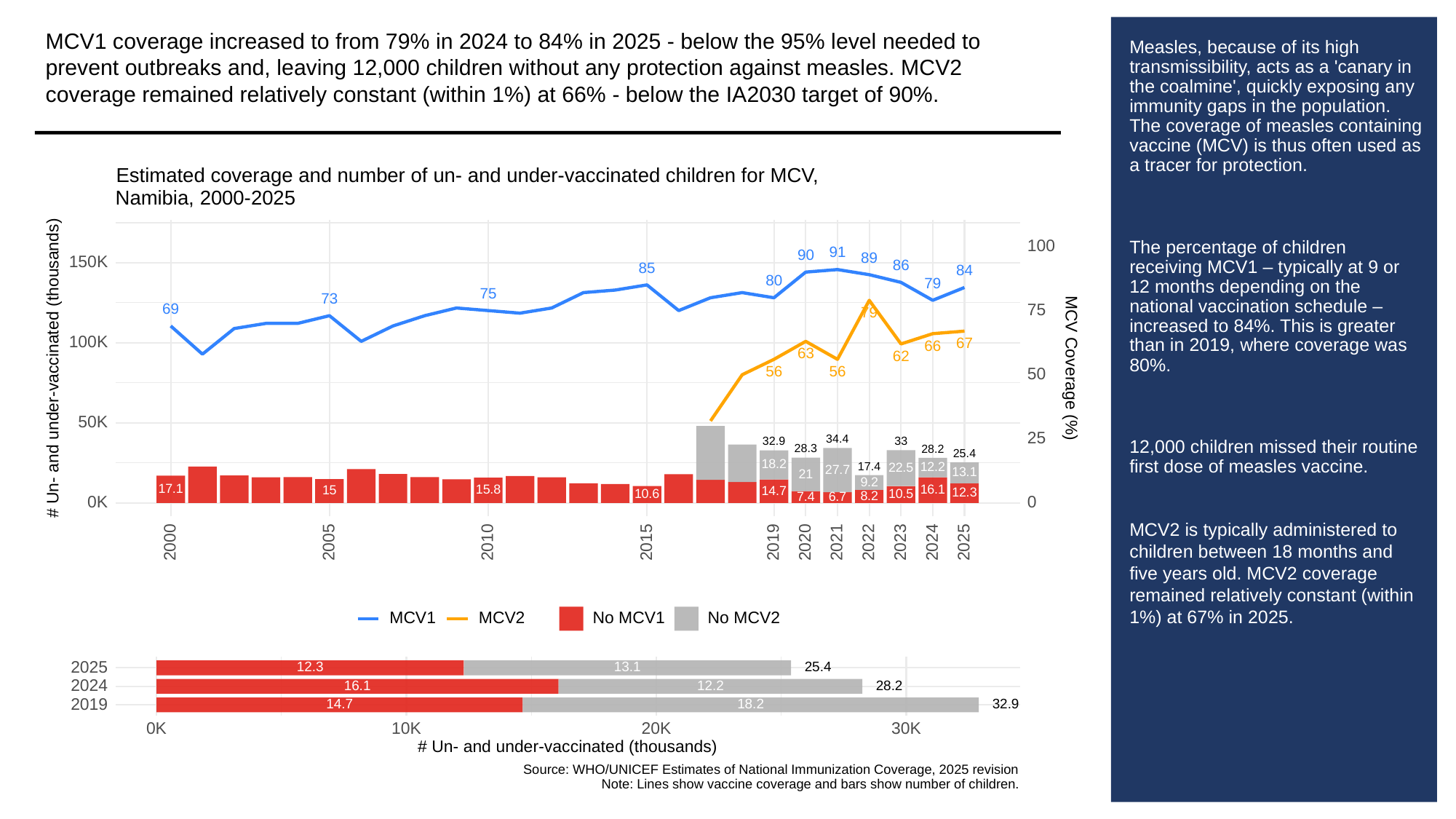

MCV1 coverage increased to from 79% in 2024 to 84% in 2025 - below the 95% level needed to prevent outbreaks and, leaving 12,000 children without any protection against measles. MCV2 coverage remained relatively constant (within 1%) at 66% - below the IA2030 target of 90%.
# Measles, because of its high transmissibility, acts as a 'canary in the coalmine', quickly exposing any immunity gaps in the population. The coverage of measles containing vaccine (MCV) is thus often used as a tracer for protection.

The percentage of children receiving MCV1 – typically at 9 or 12 months depending on the national vaccination schedule – increased to 84%. This is greater than in 2019, where coverage was 80%.

12,000 children missed their routine first dose of measles vaccine.

MCV2 is typically administered to children between 18 months and five years old. MCV2 coverage remained relatively constant (within 1%) at 67% in 2025.

Estimated coverage and number of un- and under-vaccinated children for MCV,
Namibia, 2000-2025

100
91
90
89
150K
86

85
84

80
79
75
73

69
75
79
100K
67
66

63
62
# Un- and under-vaccinated (thousands)
MCV Coverage (%)
56
56
50

50K

25
34.4
33
32.9

28.3
28.2

25.4

18.2

17.4
12.2

22.5
27.7

13.1

21

9.2

17.1
16.1
15.8

15

14.7
12.3
10.6
10.5

8.2

7.4
6.7
0K
0

2023
2000
2005
2010
2015
2019
2020
2021
2022
2024
2025

MCV1
MCV2
No MCV1
No MCV2

2025
12.3
13.1
25.4

2024
16.1
28.2
12.2

2019
32.9
18.2
14.7

30K
0K
10K
20K
# Un- and under-vaccinated (thousands)
Source: WHO/UNICEF Estimates of National Immunization Coverage, 2025 revision
Note: Lines show vaccine coverage and bars show number of children.